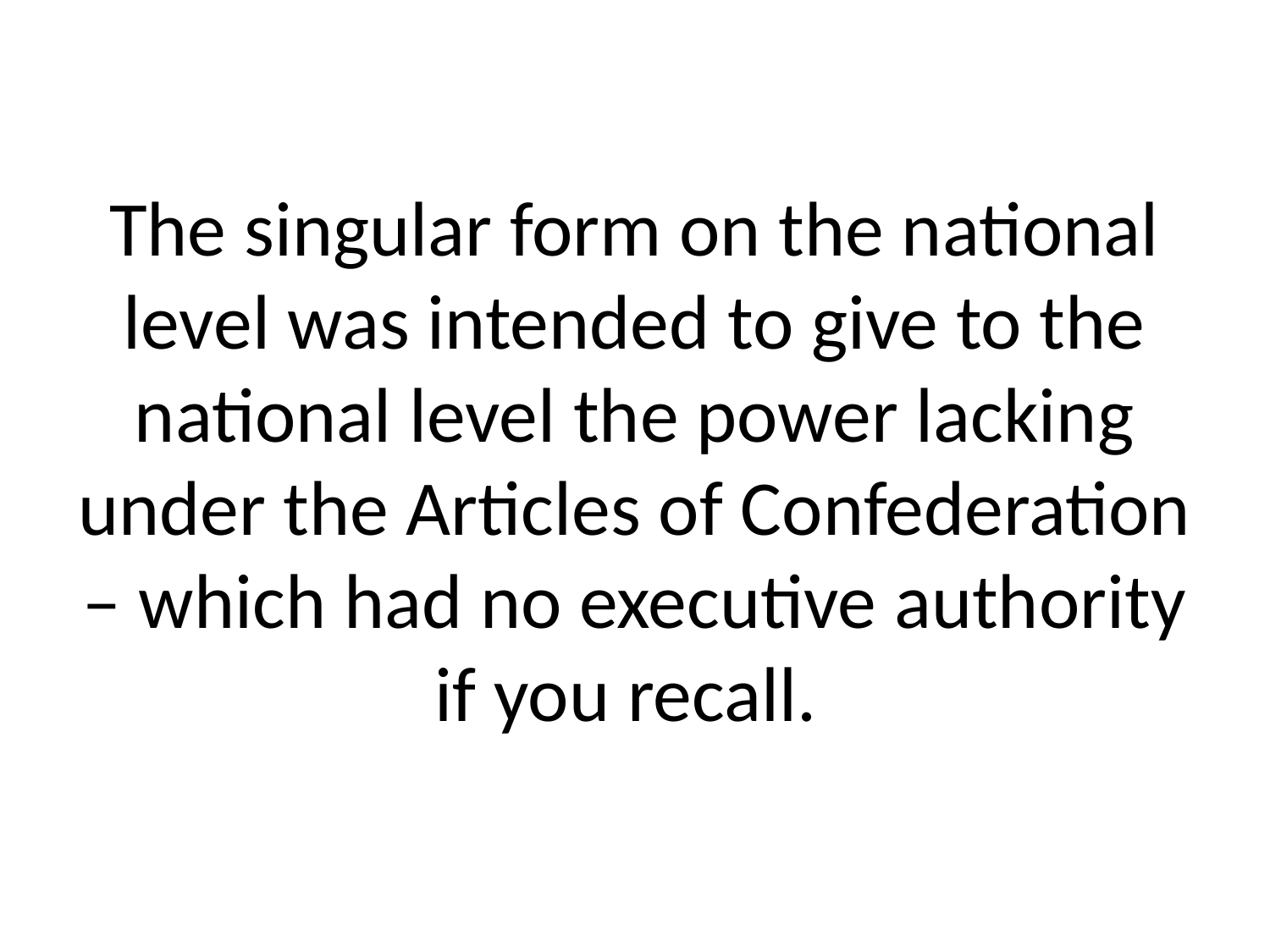

# The singular form on the national level was intended to give to the national level the power lacking under the Articles of Confederation – which had no executive authority if you recall.